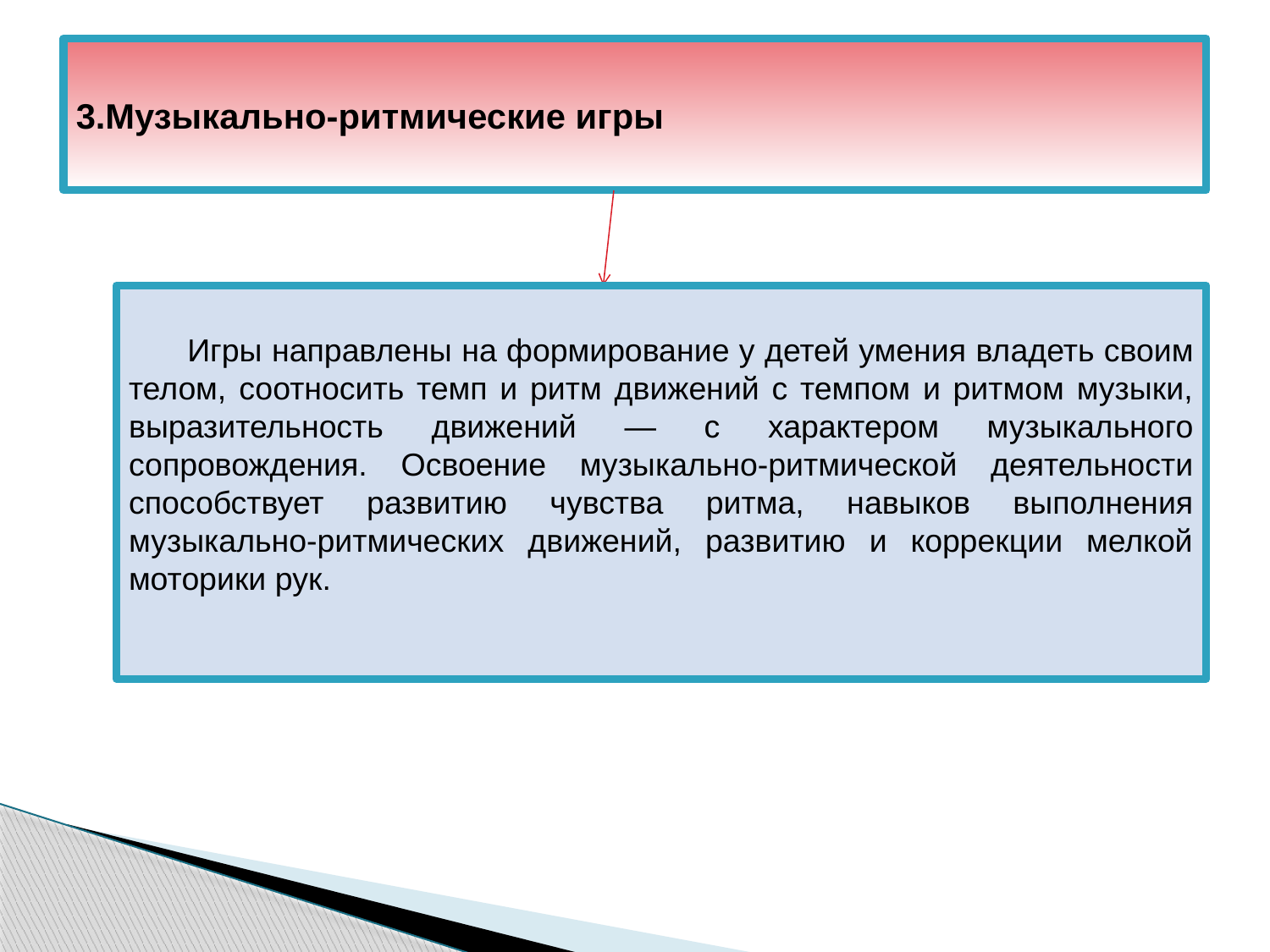

# 3.Музыкально-ритмические игры

      Игры направлены на формирование у детей умения владеть своим телом, соотносить темп и ритм движений с темпом и ритмом музыки, выразительность движений — с характером музыкального сопровождения. Освоение музыкально-ритмической деятельности способствует развитию чувства ритма, навыков выполнения музыкально-ритмических движений, развитию и коррекции мелкой моторики рук.